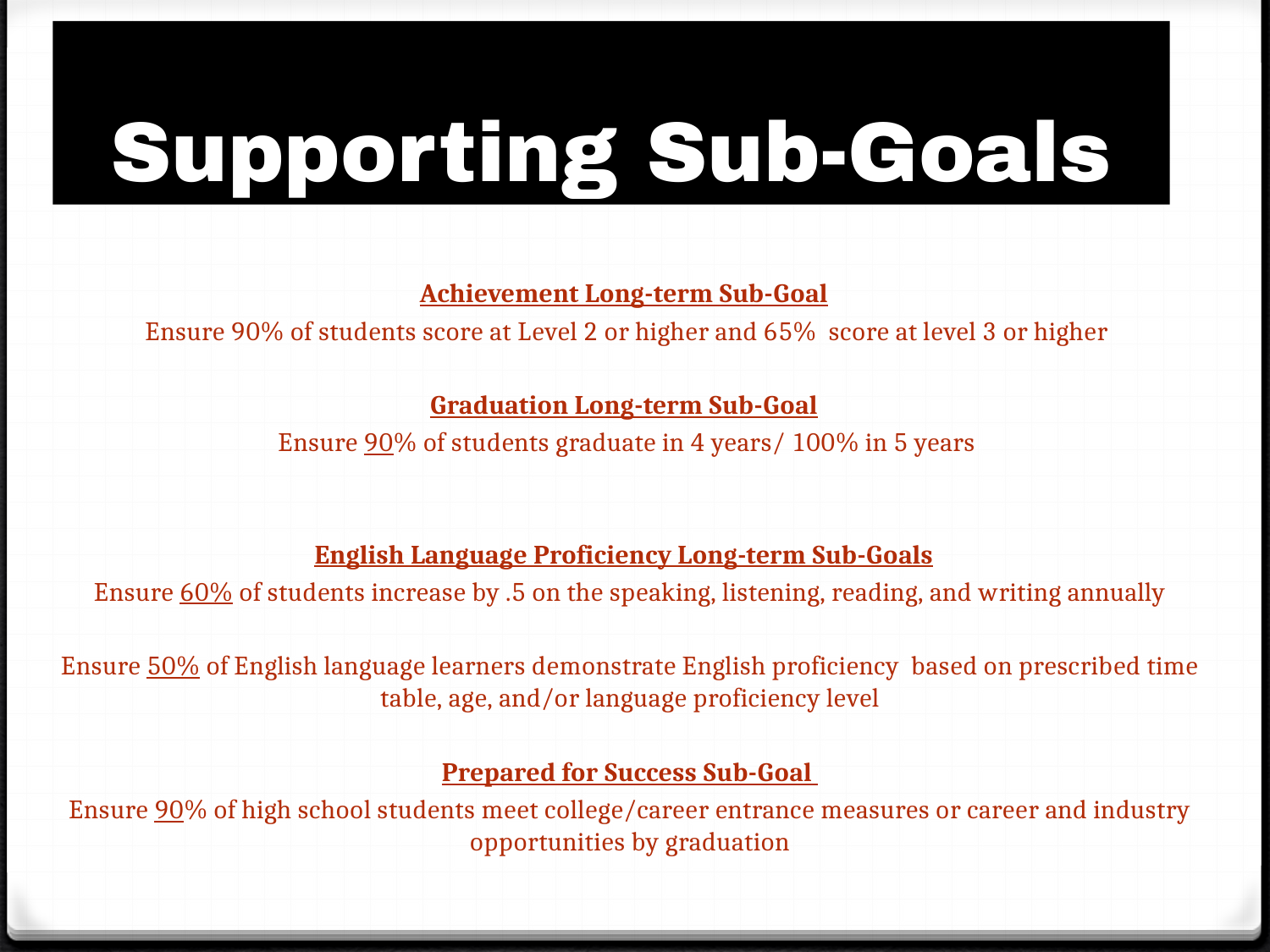

# Supporting Sub-Goals

Achievement Long-term Sub-Goal
Ensure 90% of students score at Level 2 or higher and 65%  score at level 3 or higher

Graduation Long-term Sub-Goal
Ensure 90% of students graduate in 4 years/ 100% in 5 years

English Language Proficiency Long-term Sub-Goals
Ensure 60% of students increase by .5 on the speaking, listening, reading, and writing annually

Ensure 50% of English language learners demonstrate English proficiency  based on prescribed time table, age, and/or language proficiency level

Prepared for Success Sub-Goal
Ensure 90% of high school students meet college/career entrance measures or career and industry opportunities by graduation